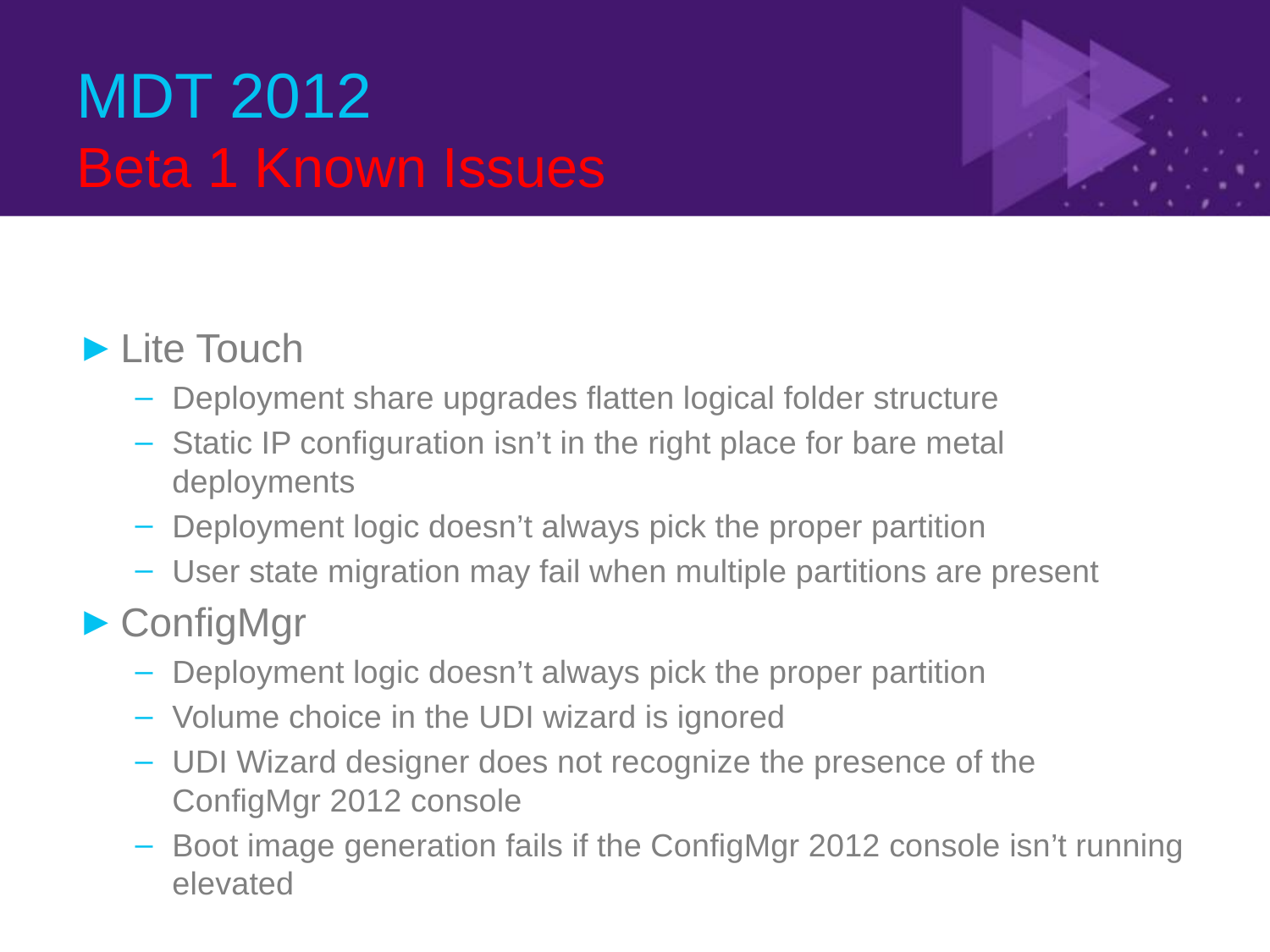

# MDT 2012 Beta 1 Known Issues
Lite Touch
Deployment share upgrades flatten logical folder structure
Static IP configuration isn’t in the right place for bare metal deployments
Deployment logic doesn’t always pick the proper partition
User state migration may fail when multiple partitions are present
ConfigMgr
Deployment logic doesn’t always pick the proper partition
Volume choice in the UDI wizard is ignored
UDI Wizard designer does not recognize the presence of the ConfigMgr 2012 console
Boot image generation fails if the ConfigMgr 2012 console isn’t running elevated